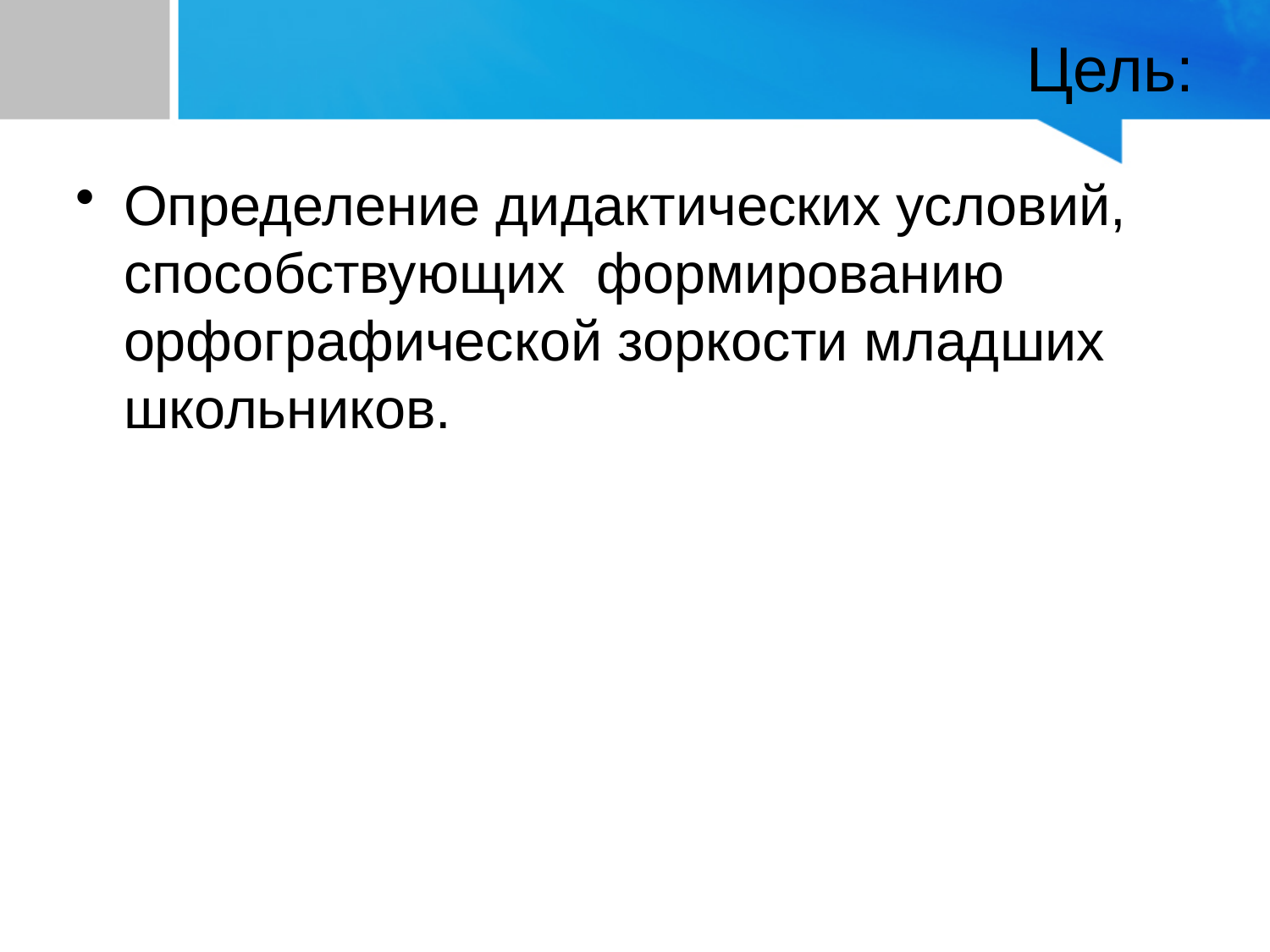

# Цель:
Определение дидактических условий, способствующих  формированию орфографической зоркости младших школьников.